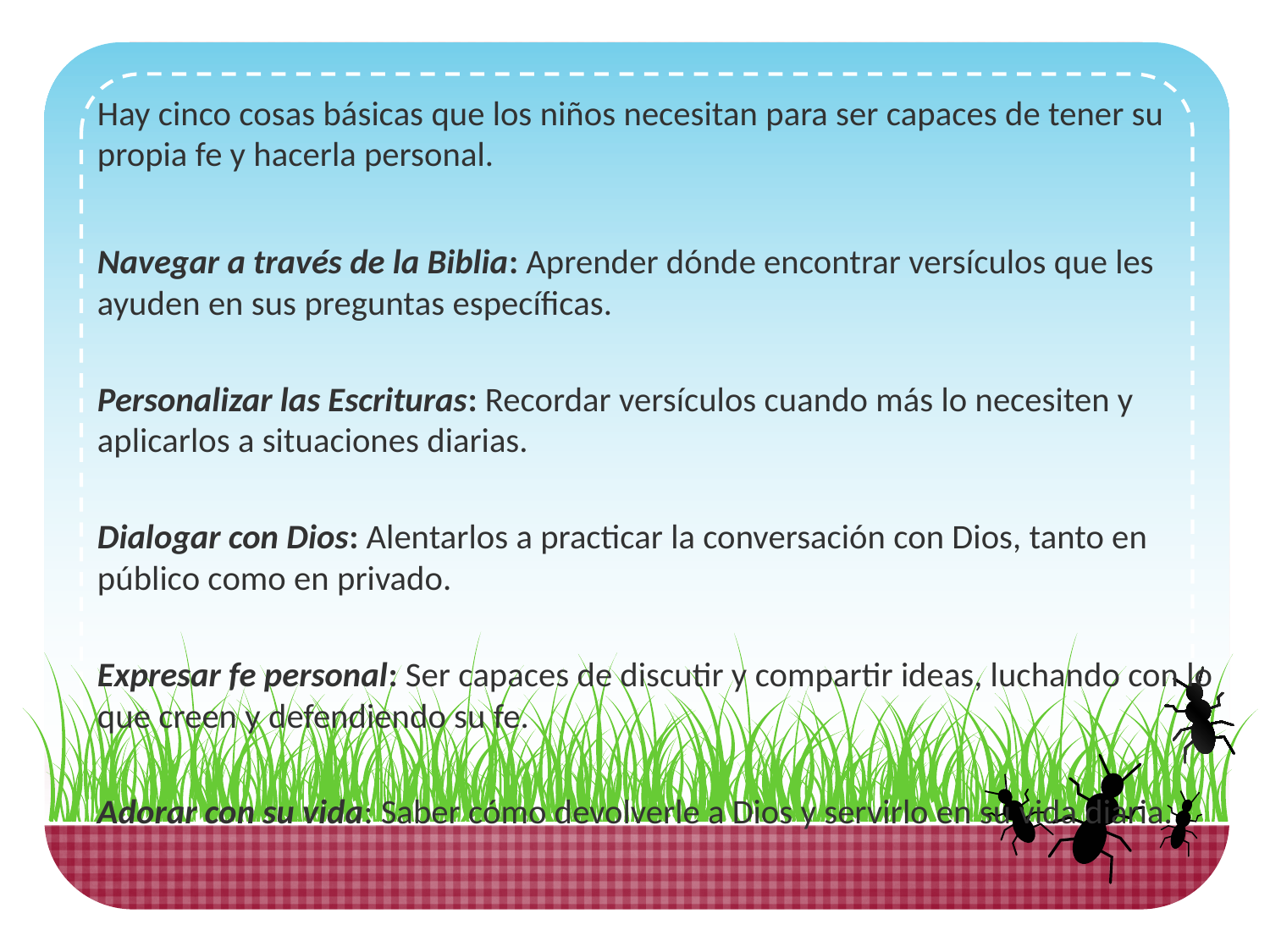

Hay cinco cosas básicas que los niños necesitan para ser capaces de tener su propia fe y hacerla personal.

Navegar a través de la Biblia: Aprender dónde encontrar versículos que les ayuden en sus preguntas específicas.

Personalizar las Escrituras: Recordar versículos cuando más lo necesiten y aplicarlos a situaciones diarias.

Dialogar con Dios: Alentarlos a practicar la conversación con Dios, tanto en público como en privado.

Expresar fe personal: Ser capaces de discutir y compartir ideas, luchando con lo que creen y defendiendo su fe.

Adorar con su vida: Saber cómo devolverle a Dios y servirlo en su vida diaria.